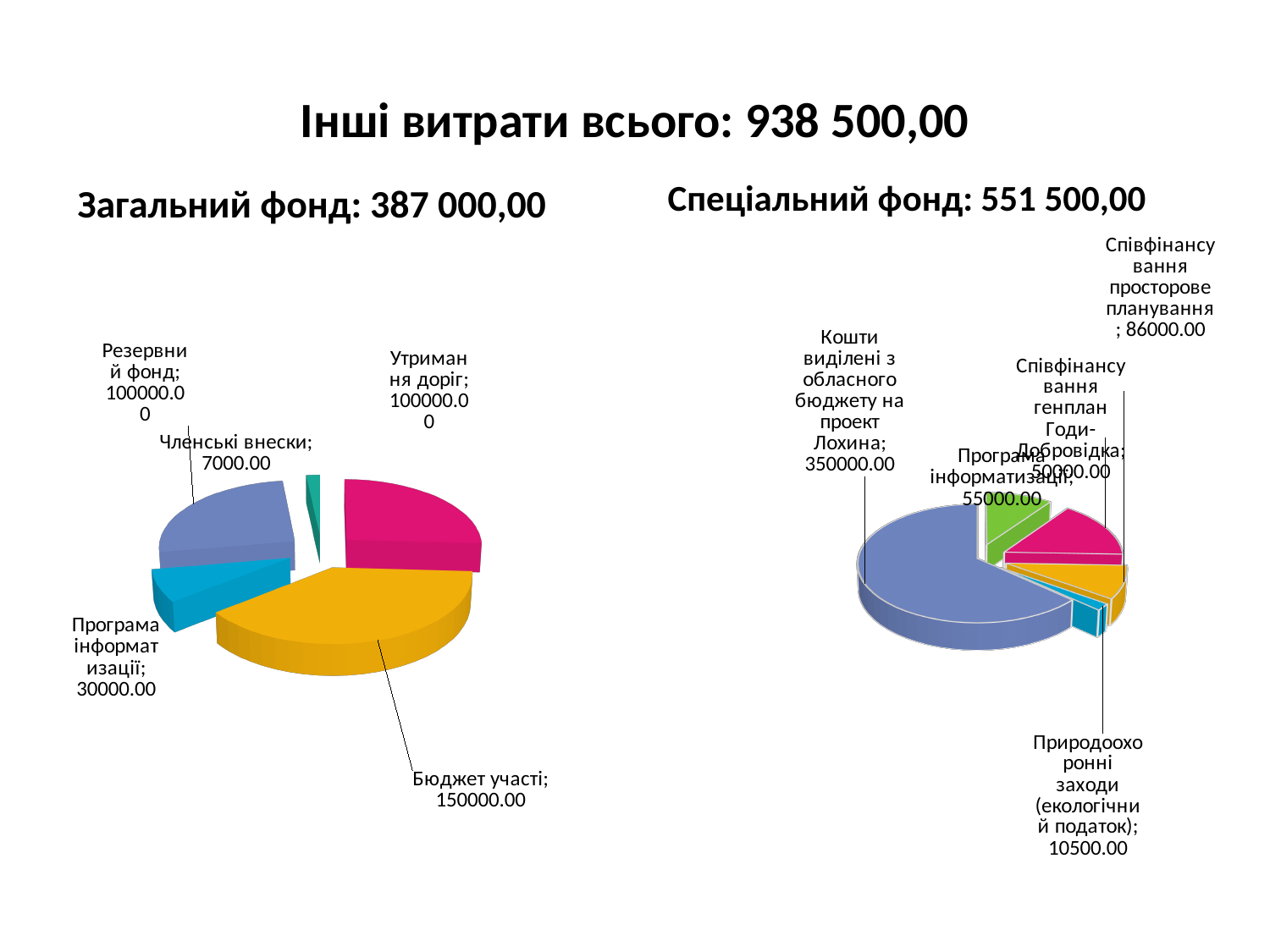

# Інші витрати всього: 938 500,00
Загальний фонд: 387 000,00
Спеціальний фонд: 551 500,00

[unsupported chart]

[unsupported chart]